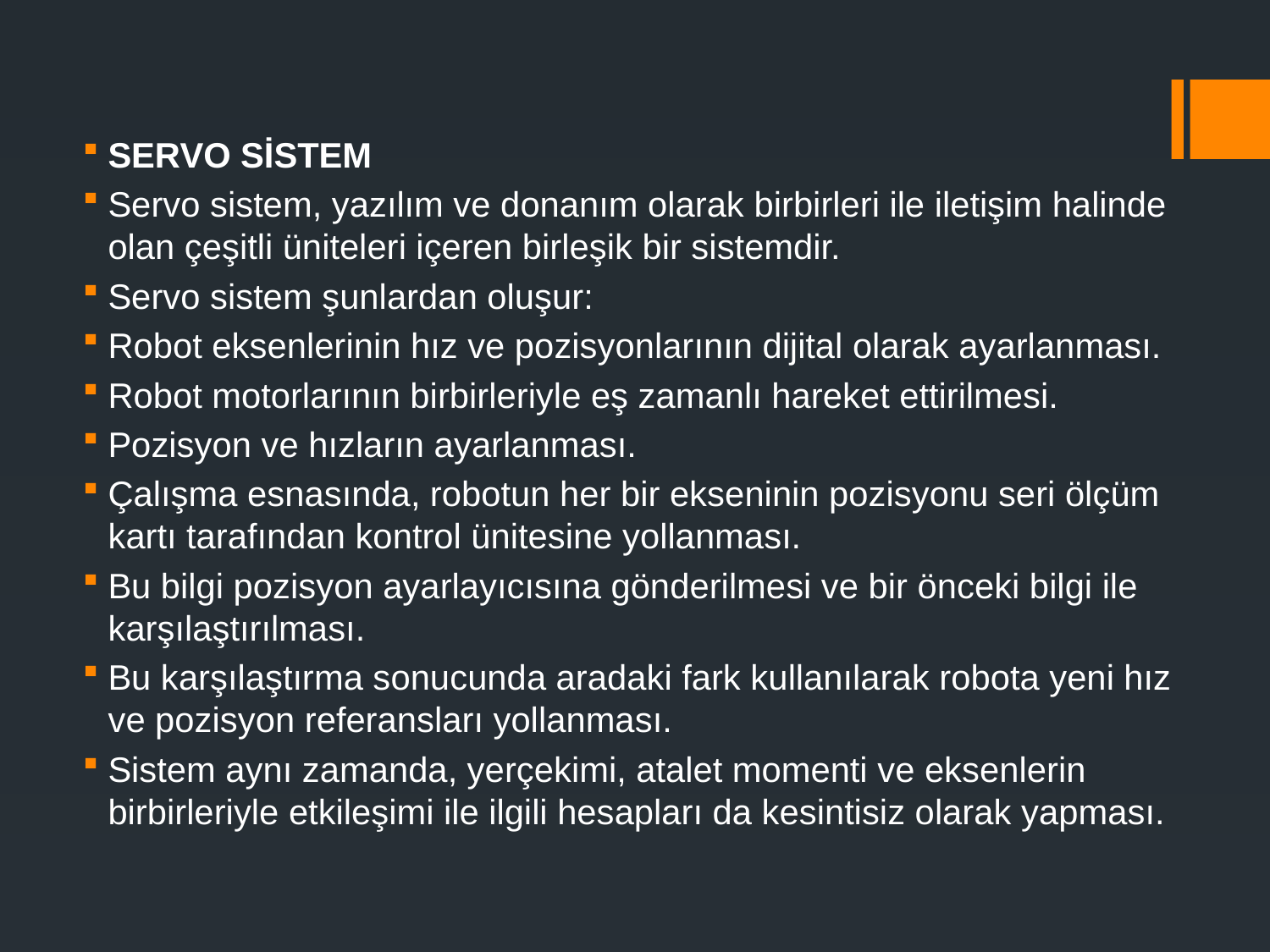

SERVO SİSTEM
Servo sistem, yazılım ve donanım olarak birbirleri ile iletişim halinde olan çeşitli üniteleri içeren birleşik bir sistemdir.
Servo sistem şunlardan oluşur:
Robot eksenlerinin hız ve pozisyonlarının dijital olarak ayarlanması.
Robot motorlarının birbirleriyle eş zamanlı hareket ettirilmesi.
Pozisyon ve hızların ayarlanması.
Çalışma esnasında, robotun her bir ekseninin pozisyonu seri ölçüm kartı tarafından kontrol ünitesine yollanması.
Bu bilgi pozisyon ayarlayıcısına gönderilmesi ve bir önceki bilgi ile karşılaştırılması.
Bu karşılaştırma sonucunda aradaki fark kullanılarak robota yeni hız ve pozisyon referansları yollanması.
Sistem aynı zamanda, yerçekimi, atalet momenti ve eksenlerin birbirleriyle etkileşimi ile ilgili hesapları da kesintisiz olarak yapması.